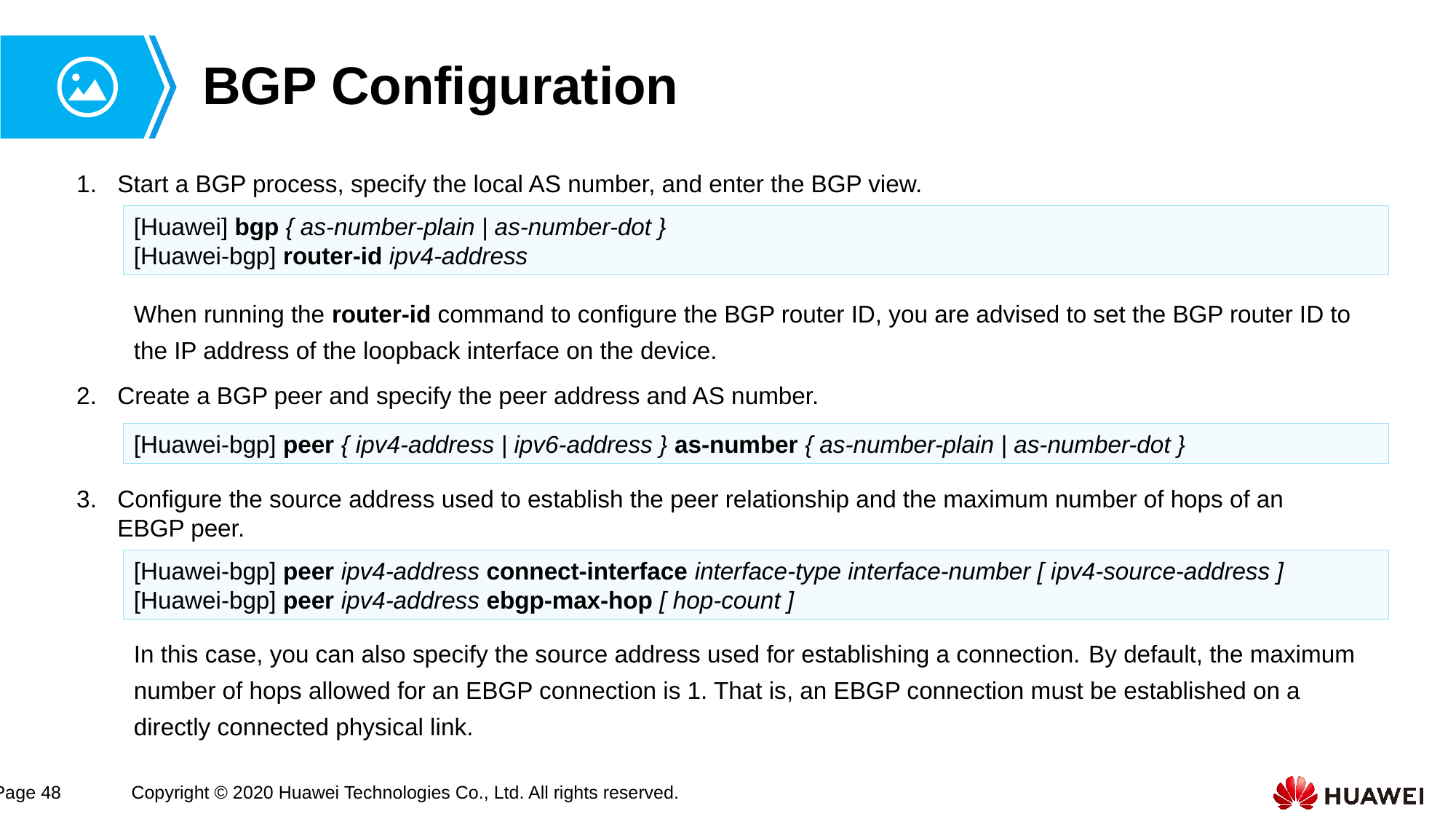

# BGP Configuration
Start a BGP process, specify the local AS number, and enter the BGP view.
[Huawei] bgp { as-number-plain | as-number-dot }
[Huawei-bgp] router-id ipv4-address
When running the router-id command to configure the BGP router ID, you are advised to set the BGP router ID to the IP address of the loopback interface on the device.
Create a BGP peer and specify the peer address and AS number.
[Huawei-bgp] peer { ipv4-address | ipv6-address } as-number { as-number-plain | as-number-dot }
Configure the source address used to establish the peer relationship and the maximum number of hops of an EBGP peer.
[Huawei-bgp] peer ipv4-address connect-interface interface-type interface-number [ ipv4-source-address ]
[Huawei-bgp] peer ipv4-address ebgp-max-hop [ hop-count ]
In this case, you can also specify the source address used for establishing a connection. By default, the maximum number of hops allowed for an EBGP connection is 1. That is, an EBGP connection must be established on a directly connected physical link.